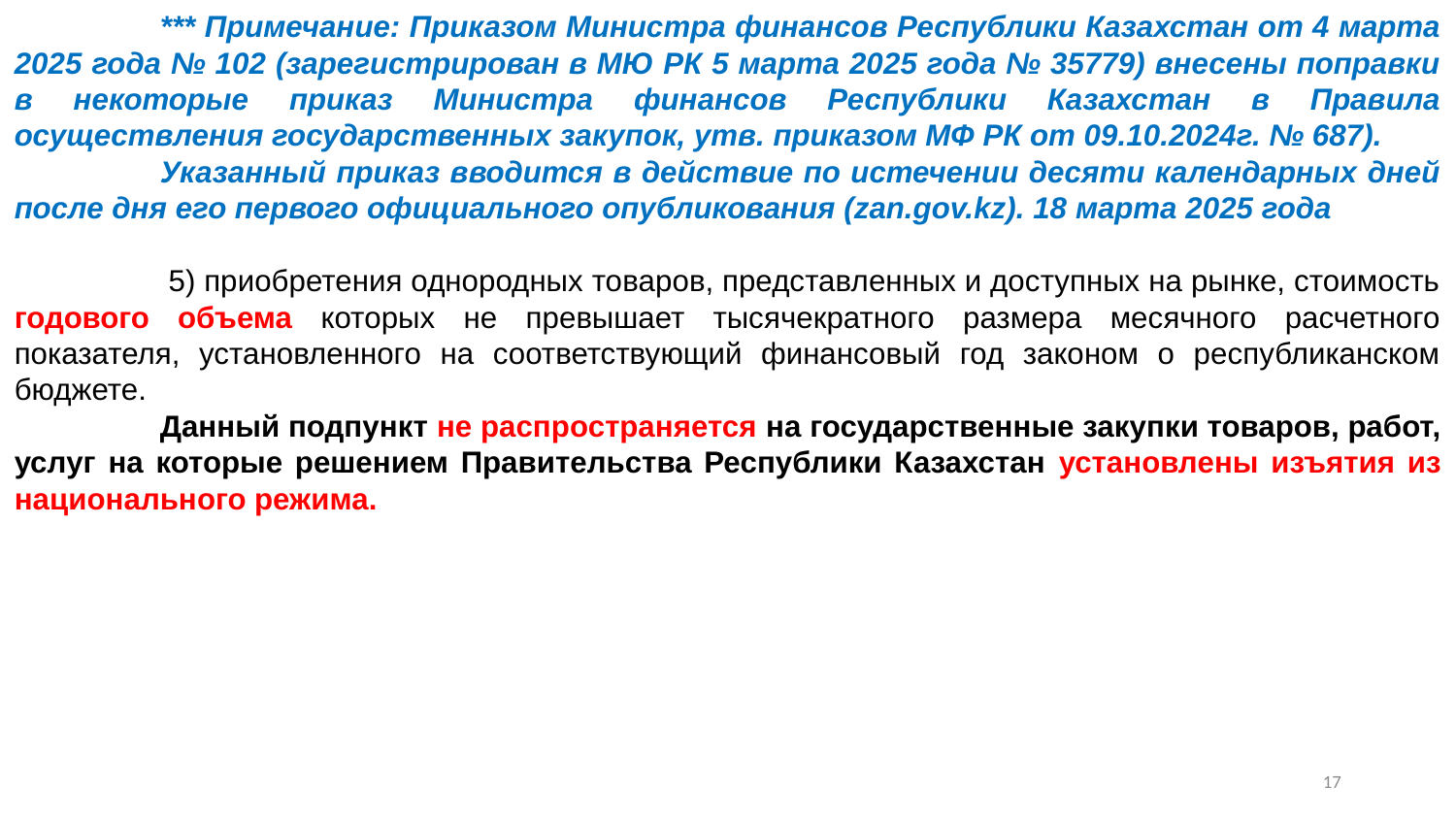

*** Примечание: Приказом Министра финансов Республики Казахстан от 4 марта 2025 года № 102 (зарегистрирован в МЮ РК 5 марта 2025 года № 35779) внесены поправки в некоторые приказ Министра финансов Республики Казахстан в Правила осуществления государственных закупок, утв. приказом МФ РК от 09.10.2024г. № 687).
	Указанный приказ вводится в действие по истечении десяти календарных дней после дня его первого официального опубликования (zan.gov.kz). 18 марта 2025 года

	 5) приобретения однородных товаров, представленных и доступных на рынке, стоимость годового объема которых не превышает тысячекратного размера месячного расчетного показателя, установленного на соответствующий финансовый год законом о республиканском бюджете.
	Данный подпункт не распространяется на государственные закупки товаров, работ, услуг на которые решением Правительства Республики Казахстан установлены изъятия из национального режима.
17